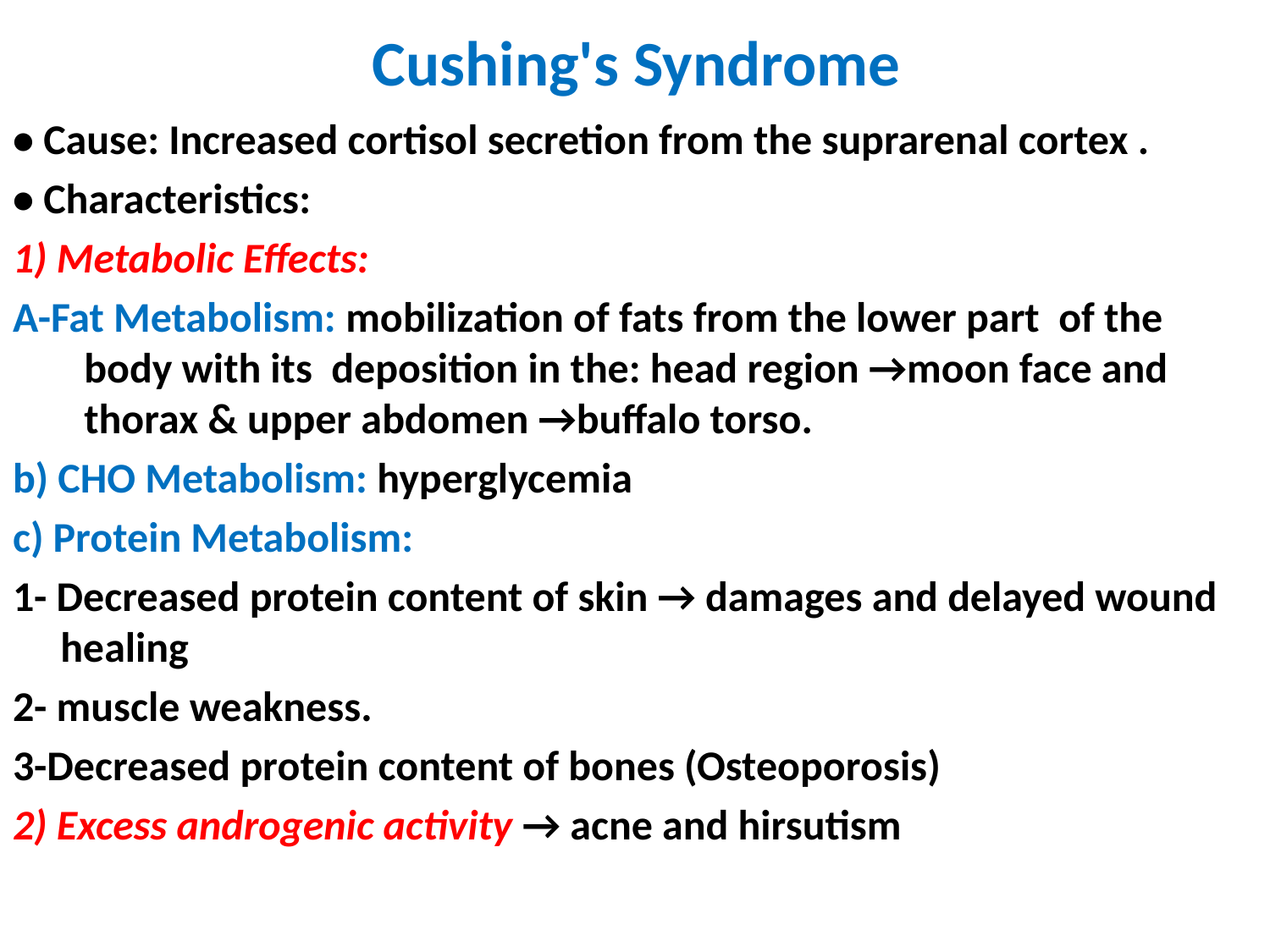

# Cushing's Syndrome
• Cause: Increased cortisol secretion from the suprarenal cortex .
• Characteristics:
1) Metabolic Effects:
A-Fat Metabolism: mobilization of fats from the lower part  of the body with its  deposition in the: head region →moon face and thorax & upper abdomen →buffalo torso.
b) CHO Metabolism: hyperglycemia
c) Protein Metabolism:
1- Decreased protein content of skin → damages and delayed wound healing
2- muscle weakness.
3-Decreased protein content of bones (Osteoporosis)
2) Excess androgenic activity → acne and hirsutism